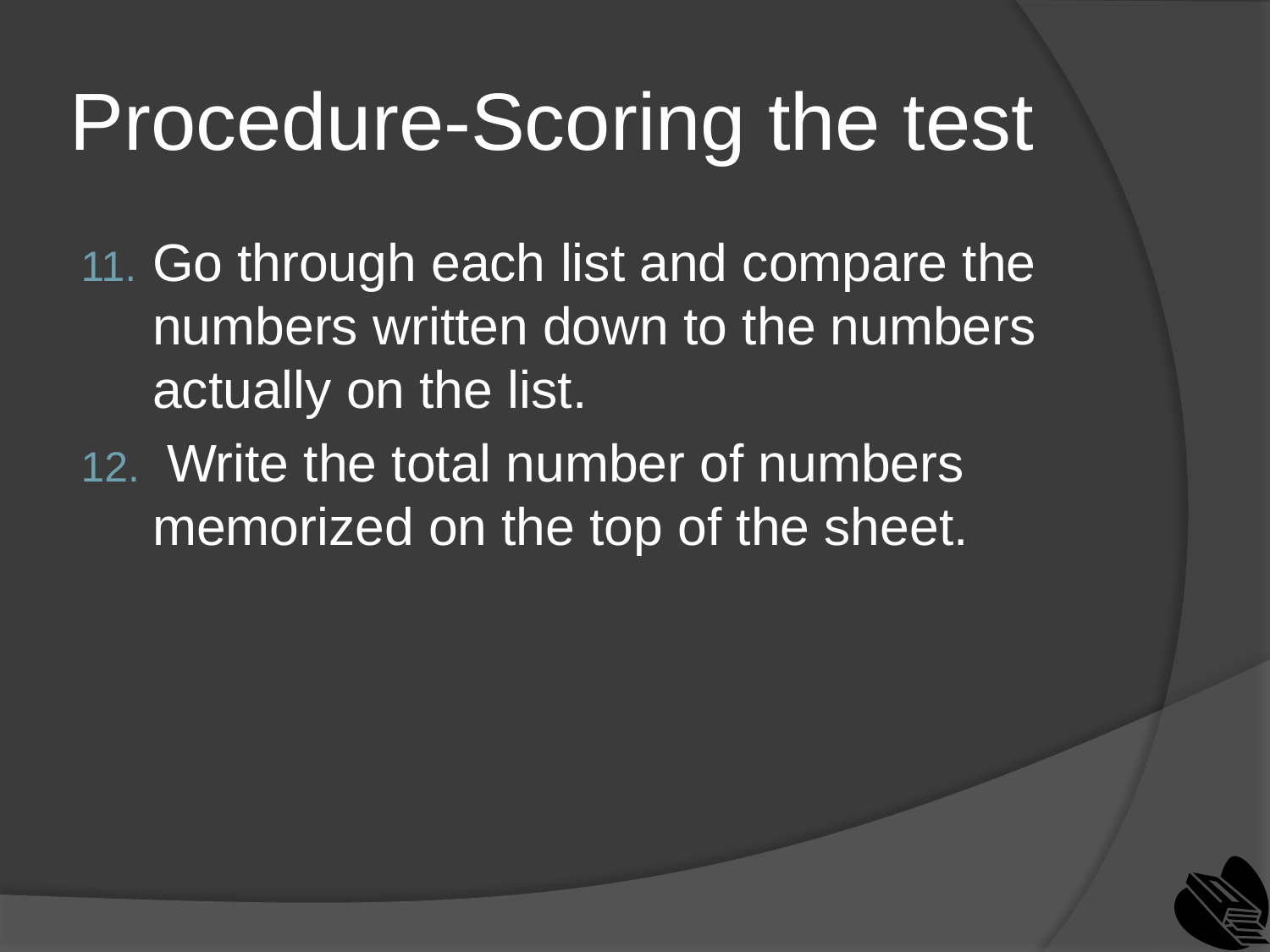

# Procedure-Scoring the test
Go through each list and compare the numbers written down to the numbers actually on the list.
 Write the total number of numbers memorized on the top of the sheet.